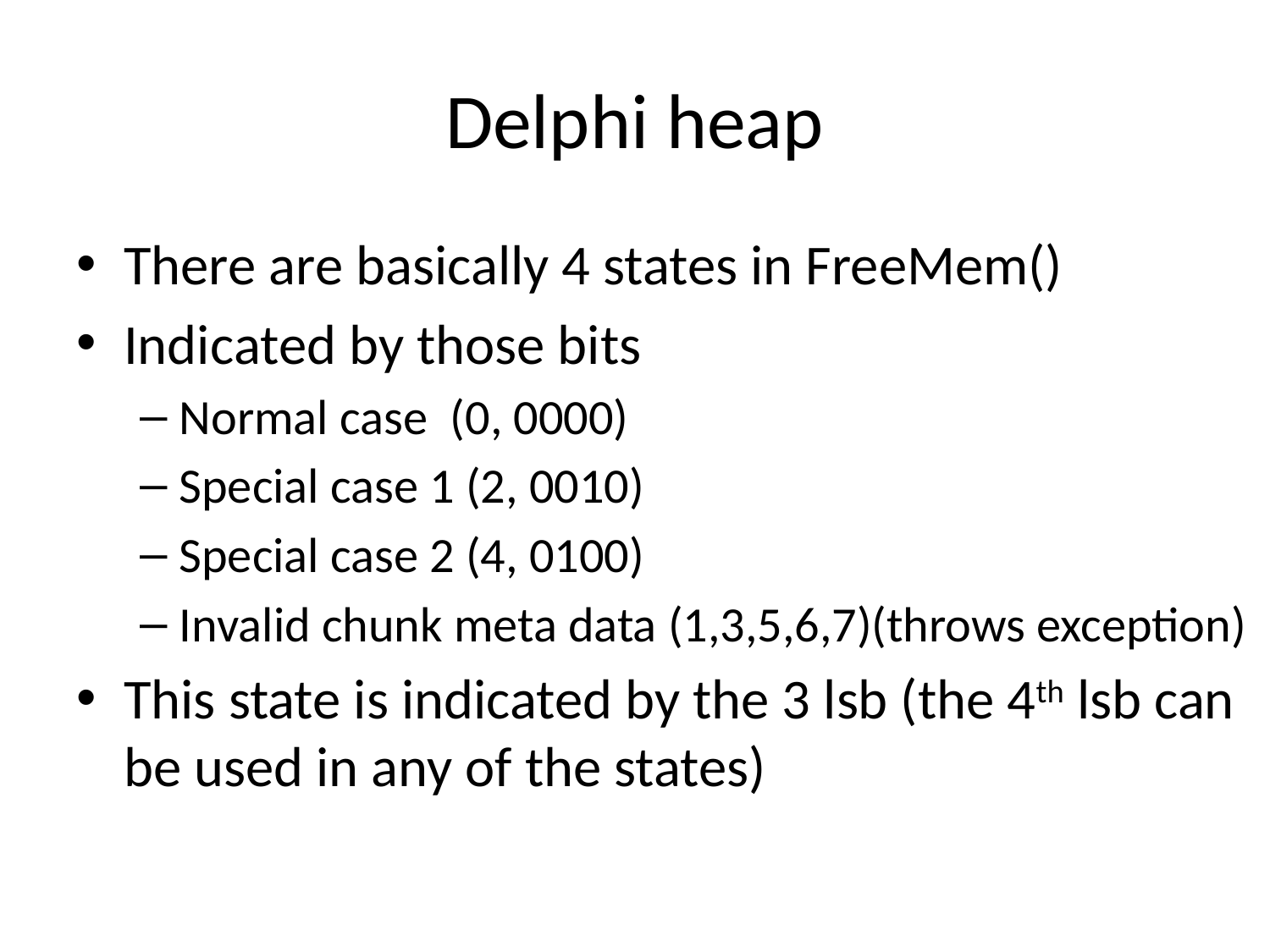

# Delphi heap
There are basically 4 states in FreeMem()
Indicated by those bits
Normal case  (0, 0000)
Special case 1 (2, 0010)
Special case 2 (4, 0100)
Invalid chunk meta data (1,3,5,6,7)(throws exception)
This state is indicated by the 3 lsb (the 4th lsb can be used in any of the states)